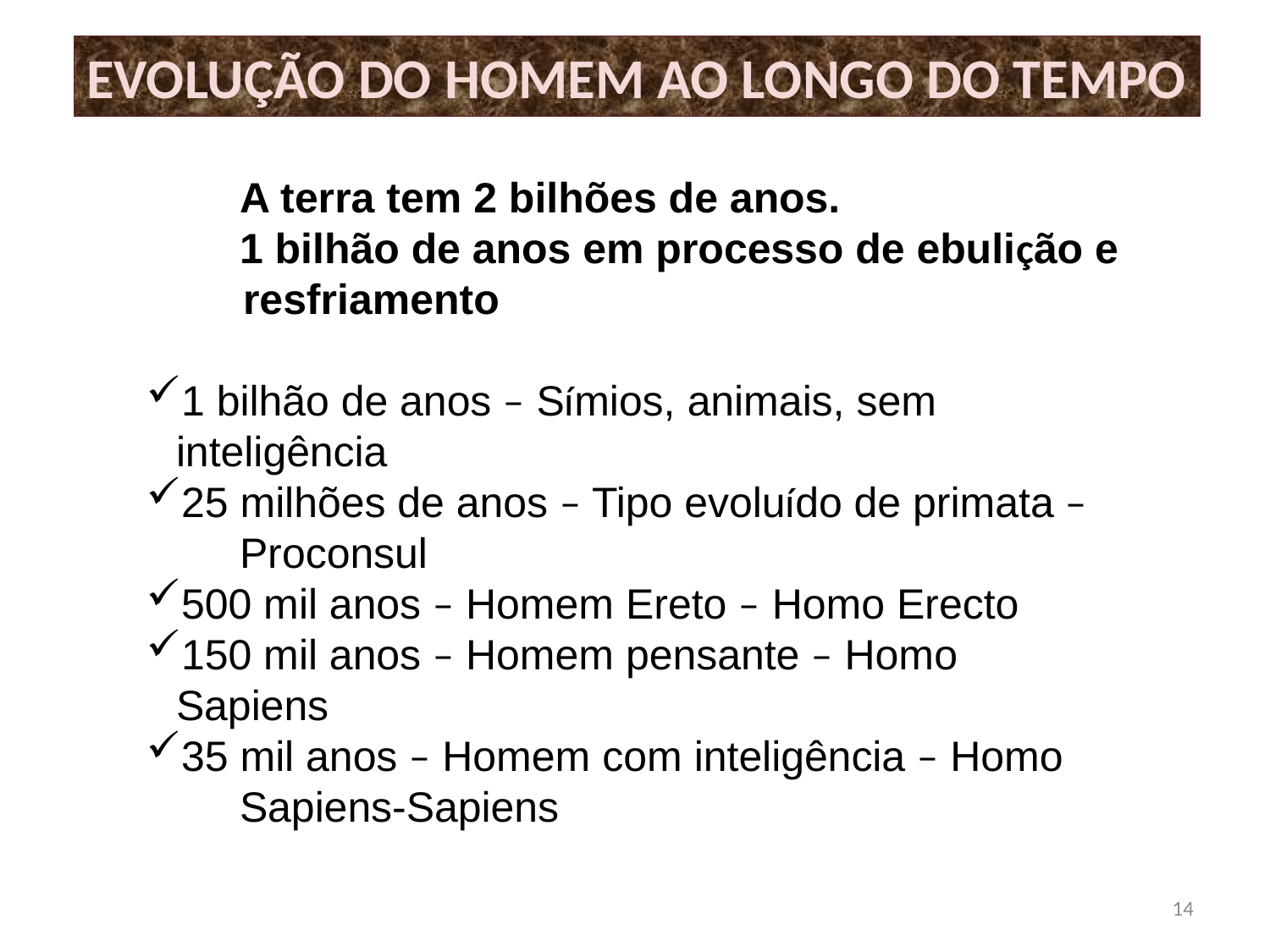

EVOLUÇÃO DO HOMEM AO LONGO DO TEMPO
	A terra tem 2 bilhões de anos.
	1 bilhão de anos em processo de ebulição e
           resfriamento

1 bilhão de anos – Símios, animais, sem 	inteligência
25 milhões de anos – Tipo evoluído de primata –
    	Proconsul
500 mil anos – Homem Ereto – Homo Erecto
150 mil anos – Homem pensante – Homo	Sapiens
35 mil anos – Homem com inteligência – Homo
   	Sapiens-Sapiens
14